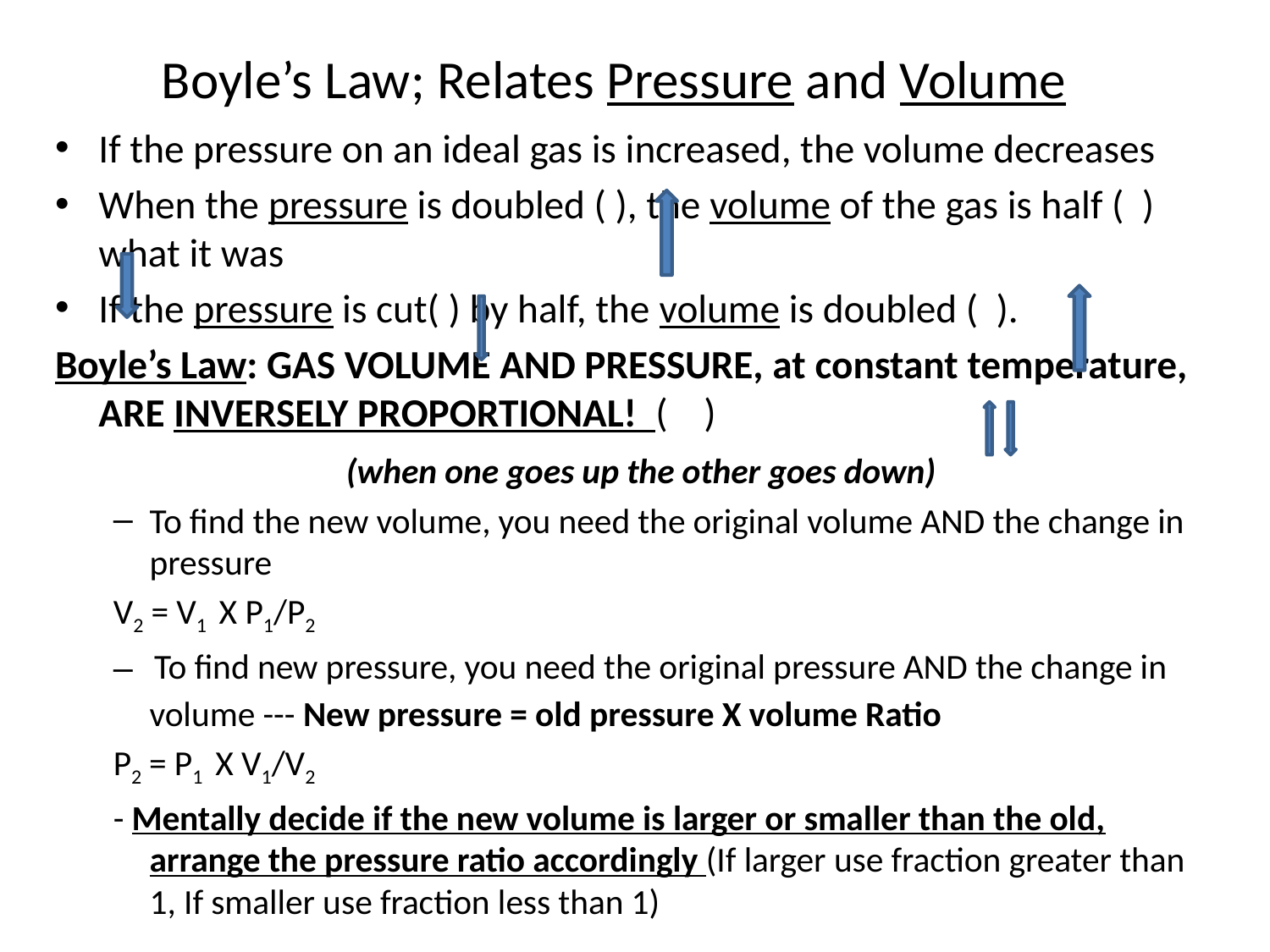

# Boyle’s Law; Relates Pressure and Volume
If the pressure on an ideal gas is increased, the volume decreases
When the pressure is doubled ( ), the volume of the gas is half (  ) what it was
If the pressure is cut( ) by half, the volume is doubled (  ).
Boyle’s Law: GAS VOLUME AND PRESSURE, at constant temperature, ARE INVERSELY PROPORTIONAL!  (    )
                                (when one goes up the other goes down)
To find the new volume, you need the original volume AND the change in pressure
V2 = V1  X P1/P2
 To find new pressure, you need the original pressure AND the change in volume --- New pressure = old pressure X volume Ratio
P2 = P1  X V1/V2
- Mentally decide if the new volume is larger or smaller than the old, arrange the pressure ratio accordingly (If larger use fraction greater than 1, If smaller use fraction less than 1)